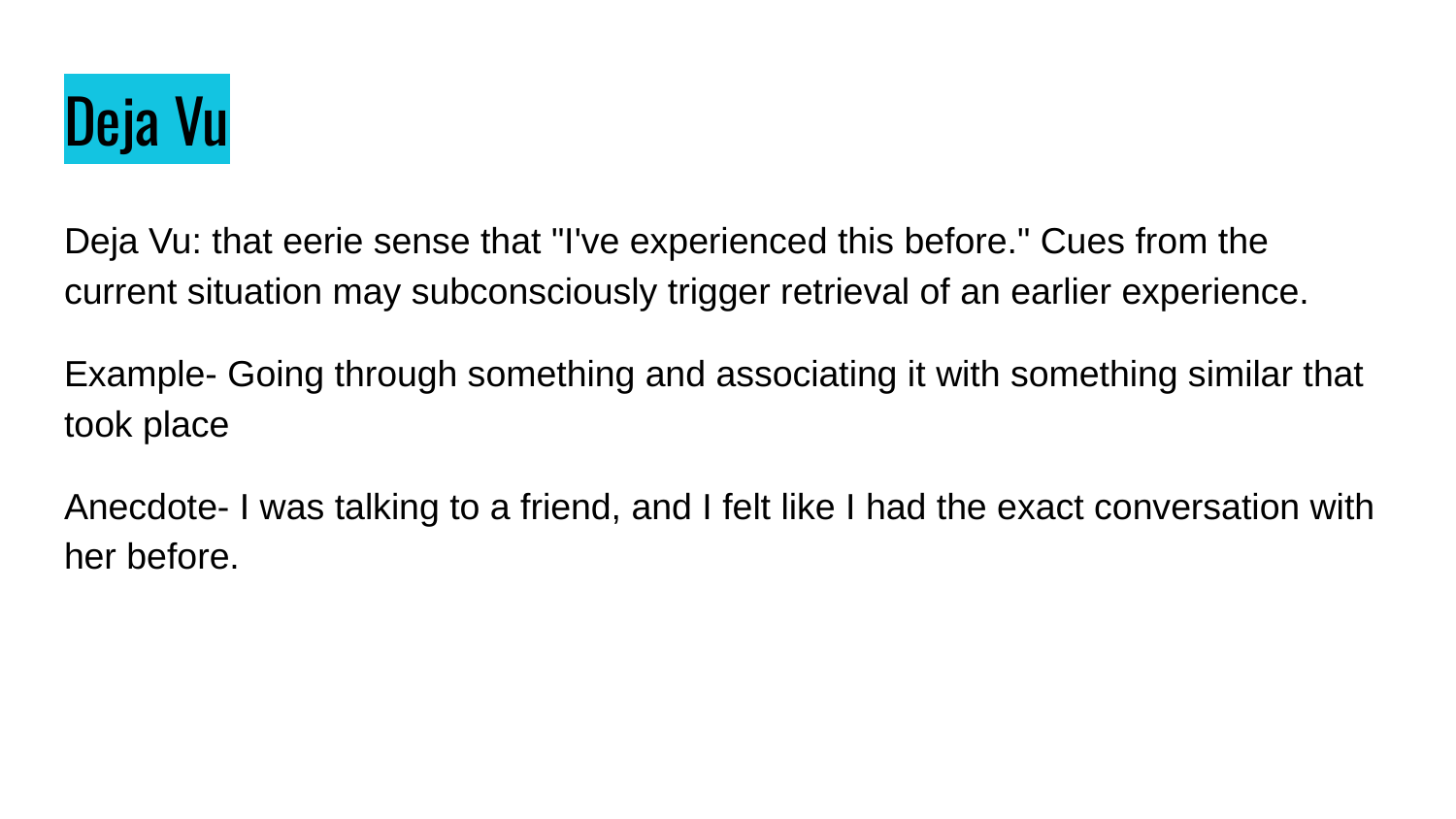

# Deja Vu
Deja Vu: that eerie sense that "I've experienced this before." Cues from the current situation may subconsciously trigger retrieval of an earlier experience.
Example- Going through something and associating it with something similar that took place
Anecdote- I was talking to a friend, and I felt like I had the exact conversation with her before.